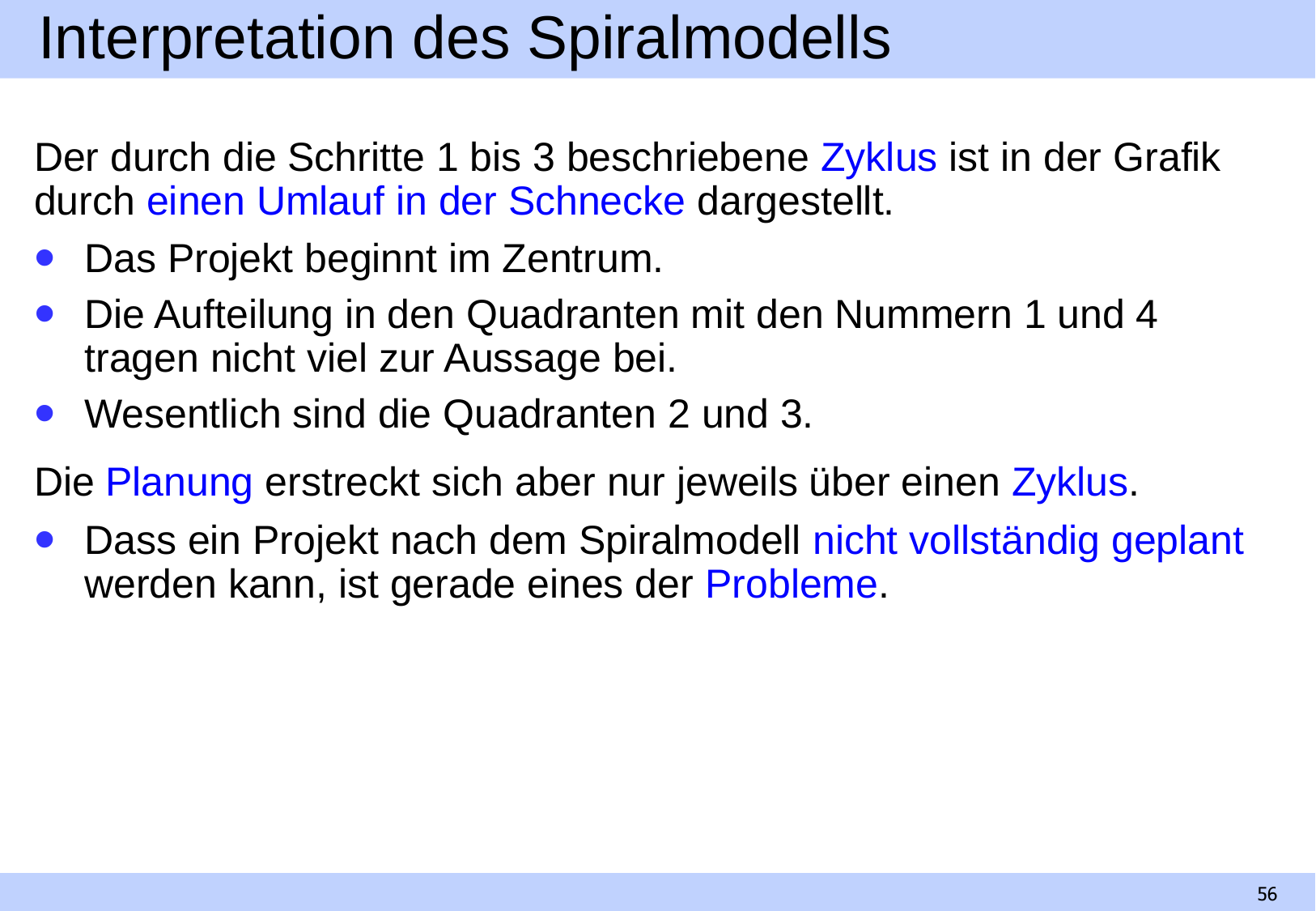

# Interpretation des Spiralmodells
Der durch die Schritte 1 bis 3 beschriebene Zyklus ist in der Grafik durch einen Umlauf in der Schnecke dargestellt.
Das Projekt beginnt im Zentrum.
Die Aufteilung in den Quadranten mit den Nummern 1 und 4 tragen nicht viel zur Aussage bei.
Wesentlich sind die Quadranten 2 und 3.
Die Planung erstreckt sich aber nur jeweils über einen Zyklus.
Dass ein Projekt nach dem Spiralmodell nicht vollständig geplant werden kann, ist gerade eines der Probleme.
56